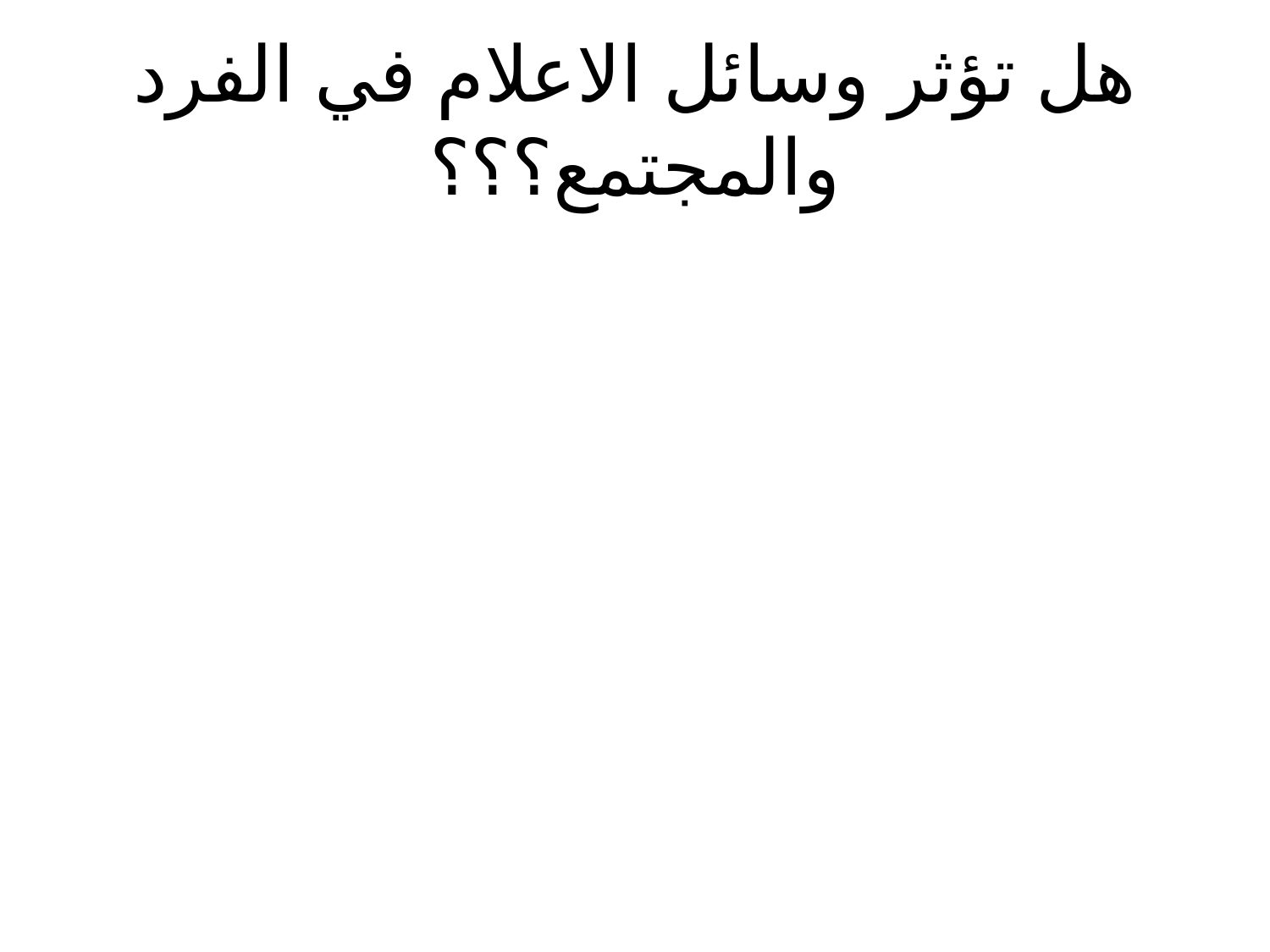

# هل تؤثر وسائل الاعلام في الفرد والمجتمع؟؟؟